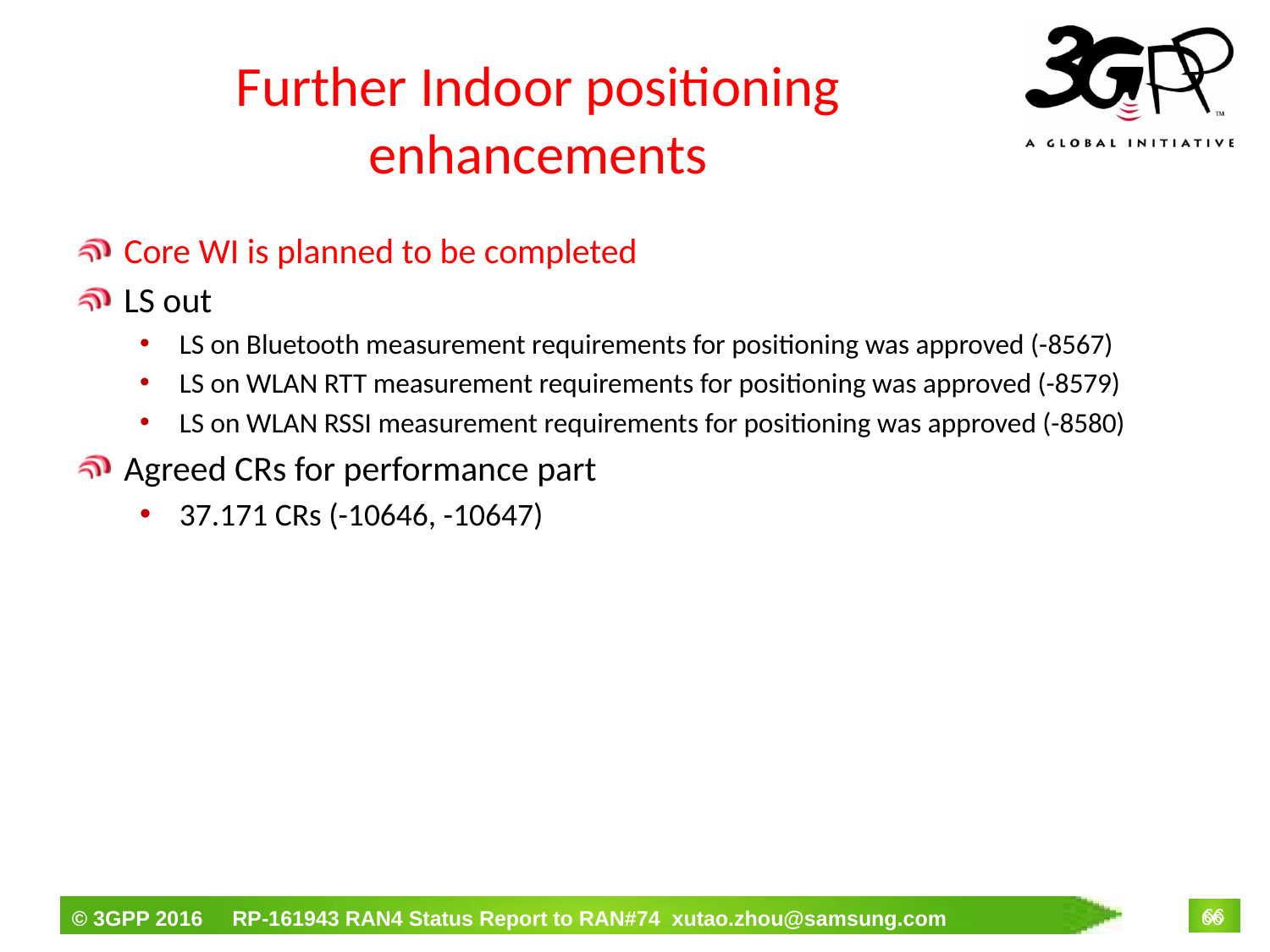

# Further Indoor positioning enhancements
Core WI is planned to be completed
LS out
LS on Bluetooth measurement requirements for positioning was approved (-8567)
LS on WLAN RTT measurement requirements for positioning was approved (-8579)
LS on WLAN RSSI measurement requirements for positioning was approved (-8580)
Agreed CRs for performance part
37.171 CRs (-10646, -10647)

66